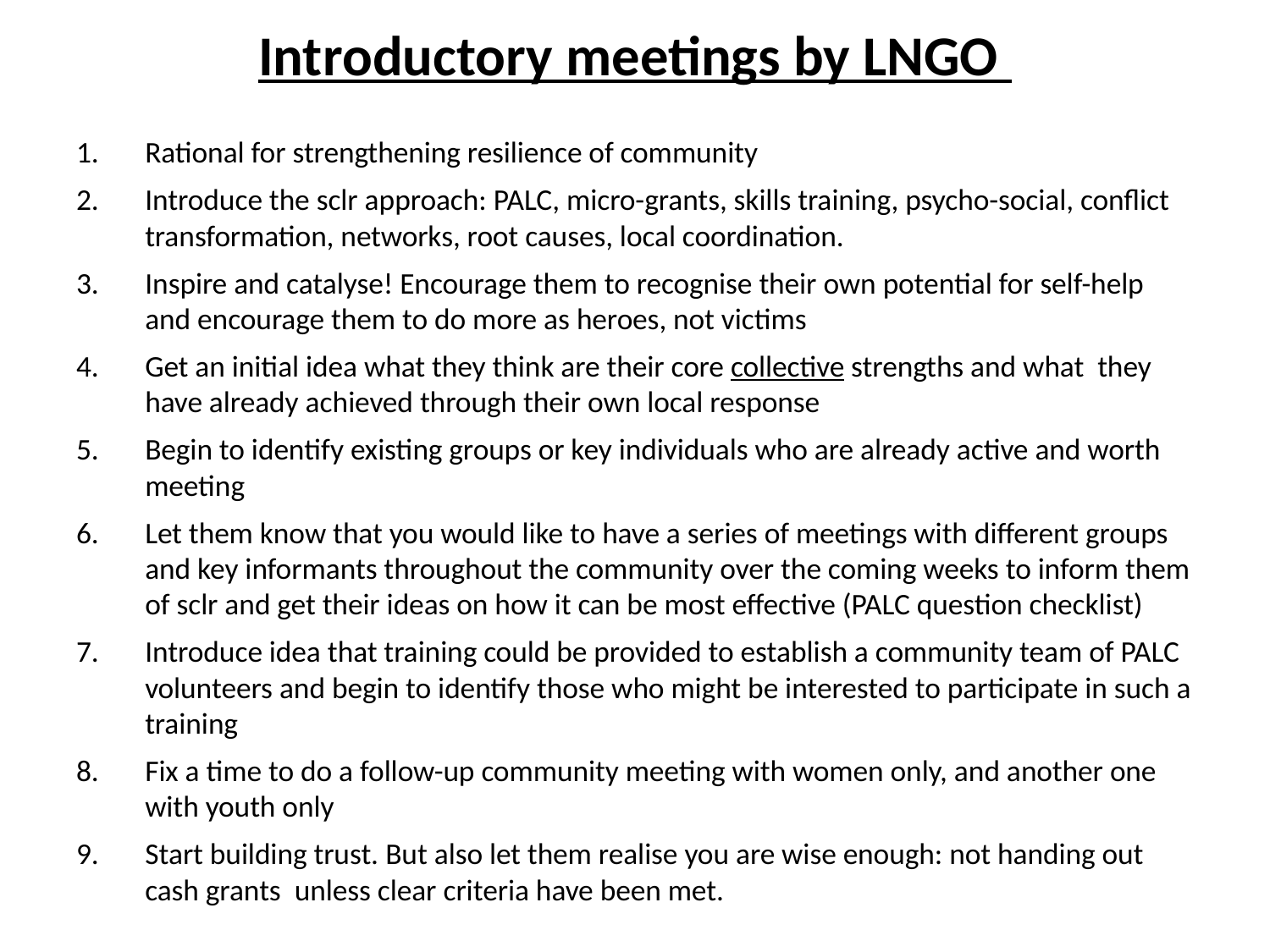

# Introductory meetings by LNGO
Rational for strengthening resilience of community
Introduce the sclr approach: PALC, micro-grants, skills training, psycho-social, conflict transformation, networks, root causes, local coordination.
Inspire and catalyse! Encourage them to recognise their own potential for self-help and encourage them to do more as heroes, not victims
Get an initial idea what they think are their core collective strengths and what  they have already achieved through their own local response
Begin to identify existing groups or key individuals who are already active and worth meeting
Let them know that you would like to have a series of meetings with different groups and key informants throughout the community over the coming weeks to inform them of sclr and get their ideas on how it can be most effective (PALC question checklist)
Introduce idea that training could be provided to establish a community team of PALC volunteers and begin to identify those who might be interested to participate in such a training
Fix a time to do a follow-up community meeting with women only, and another one with youth only
Start building trust. But also let them realise you are wise enough: not handing out cash grants  unless clear criteria have been met.